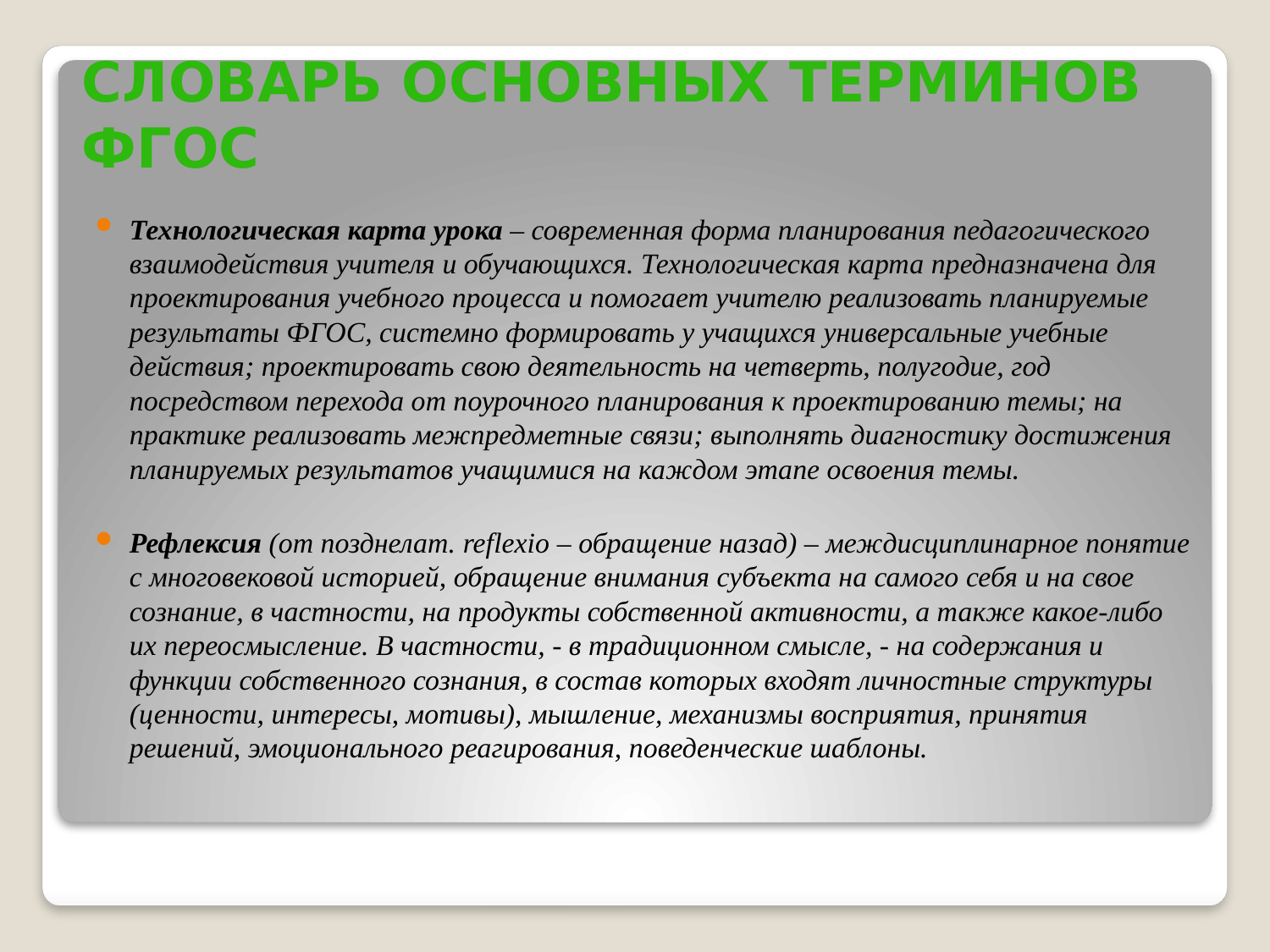

Словарь основных терминов ФГОС
Технологическая карта урока – современная форма планирования педагогического взаимодействия учителя и обучающихся. Технологическая карта предназначена для проектирования учебного процесса и помогает учителю реализовать планируемые результаты ФГОС, системно формировать у учащихся универсальные учебные действия; проектировать свою деятельность на четверть, полугодие, год посредством перехода от поурочного планирования к проектированию темы; на практике реализовать межпредметные связи; выполнять диагностику достижения планируемых результатов учащимися на каждом этапе освоения темы.

Рефлексия (от позднелат. reflexio – обращение назад) – междисциплинарное понятие с многовековой историей, обращение внимания субъекта на самого себя и на свое сознание, в частности, на продукты собственной активности, а также какое-либо их переосмысление. В частности, - в традиционном смысле, - на содержания и функции собственного сознания, в состав которых входят личностные структуры (ценности, интересы, мотивы), мышление, механизмы восприятия, принятия решений, эмоционального реагирования, поведенческие шаблоны.

#